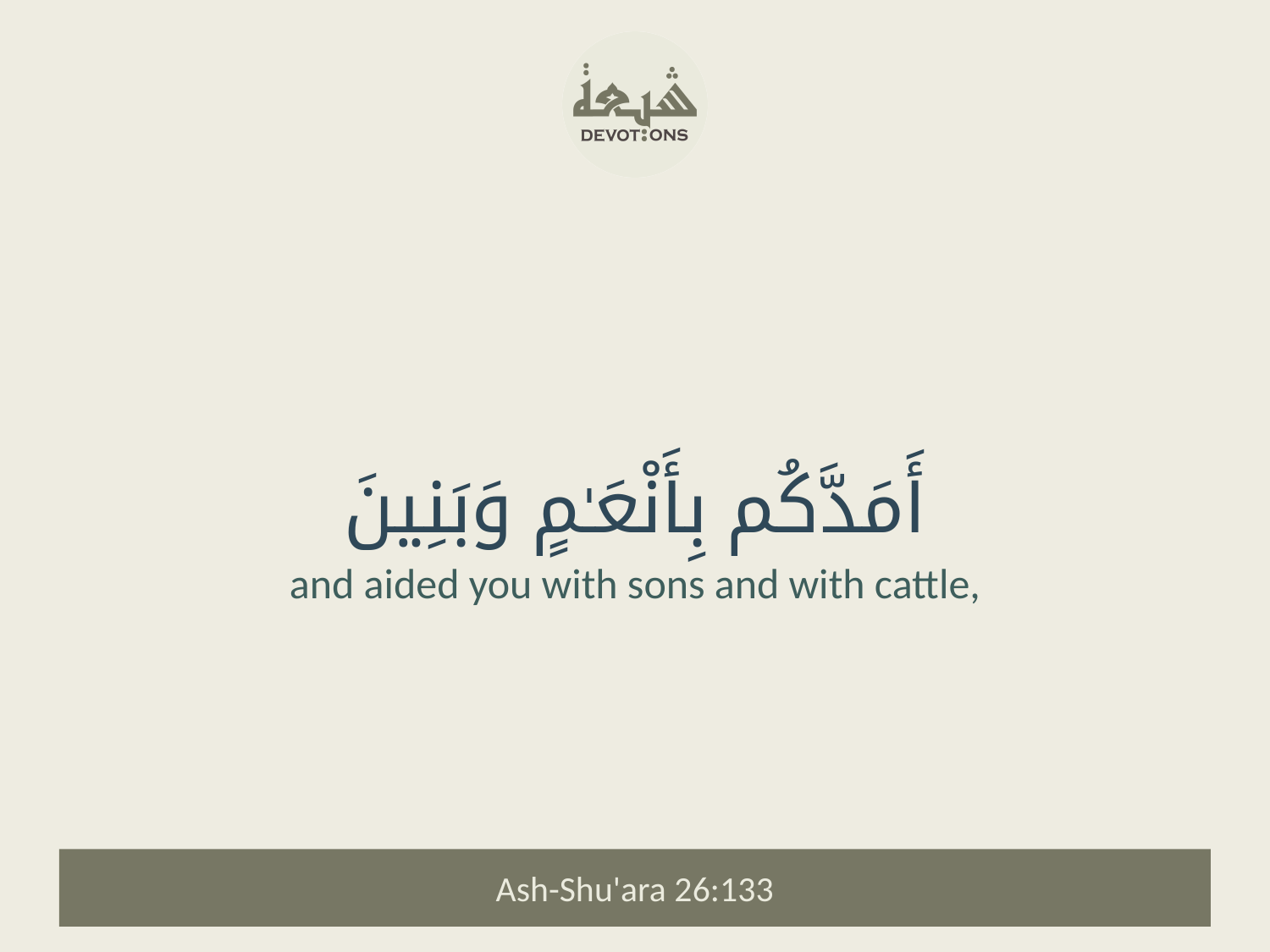

أَمَدَّكُم بِأَنْعَـٰمٍ وَبَنِينَ
and aided you with sons and with cattle,
Ash-Shu'ara 26:133